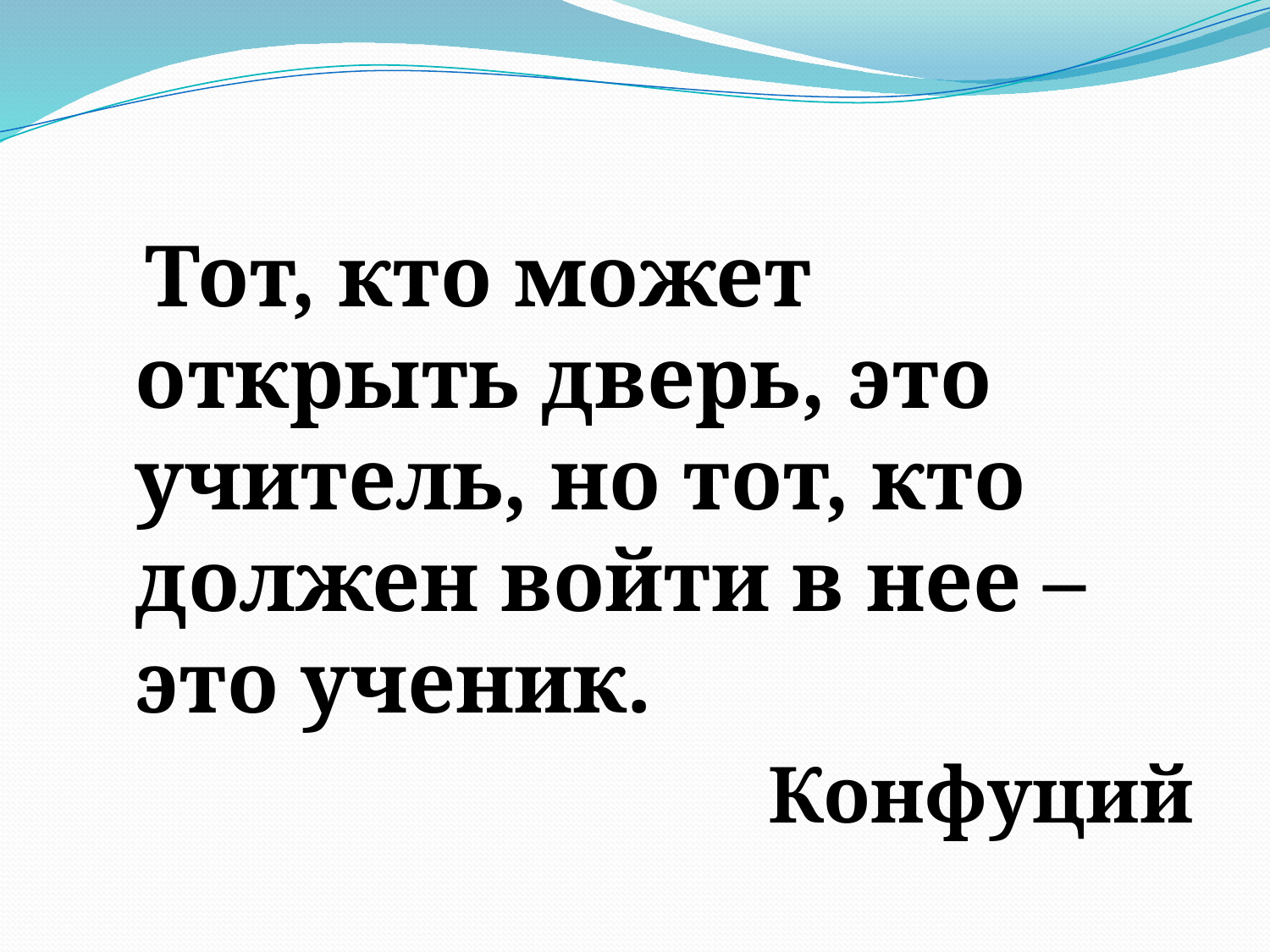

Тот, кто может открыть дверь, это учитель, но тот, кто должен войти в нее – это ученик.
Конфуций